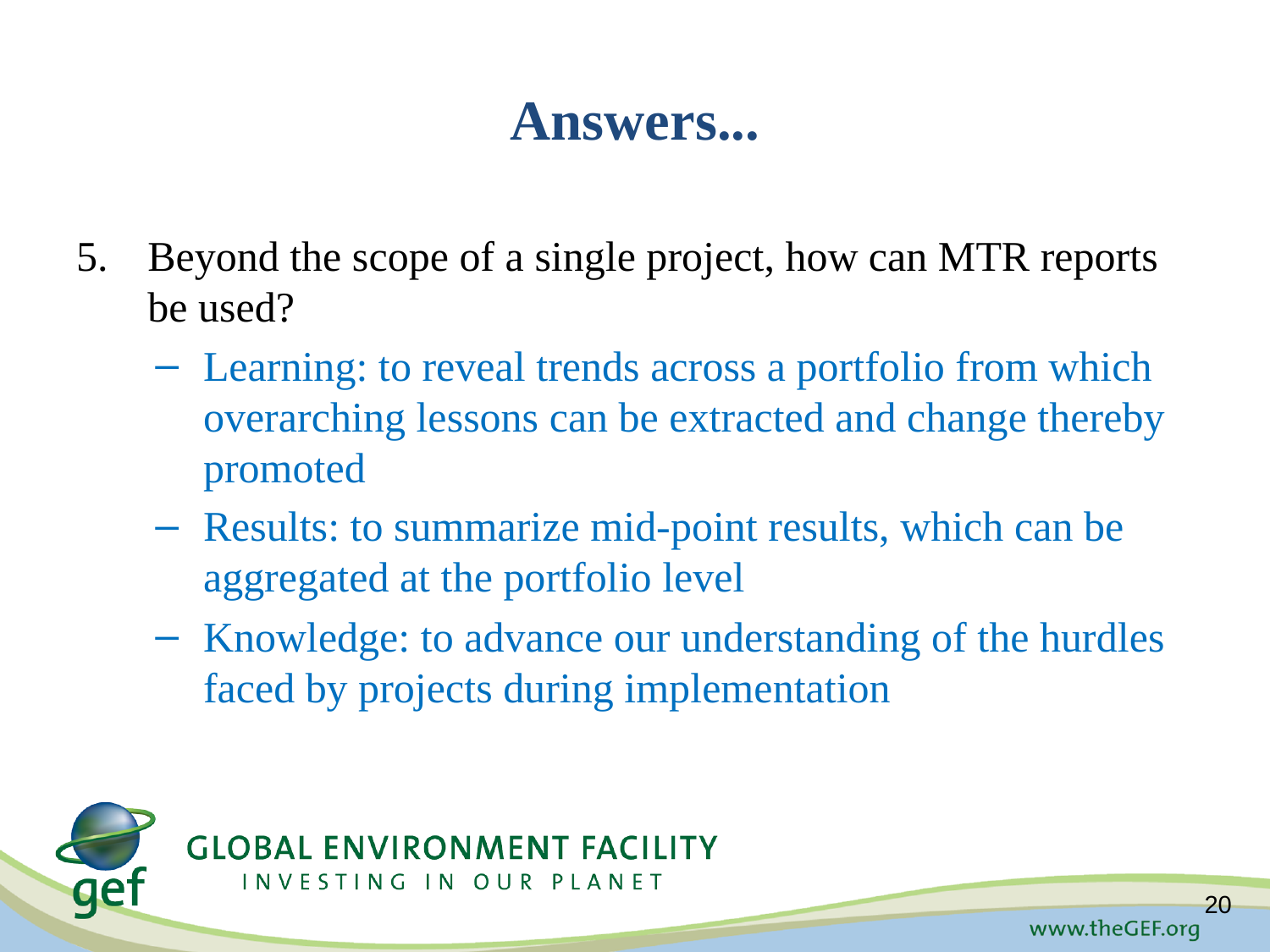

# Answers...
Beyond the scope of a single project, how can MTR reports be used?
Learning: to reveal trends across a portfolio from which overarching lessons can be extracted and change thereby promoted
Results: to summarize mid-point results, which can be aggregated at the portfolio level
Knowledge: to advance our understanding of the hurdles faced by projects during implementation

20